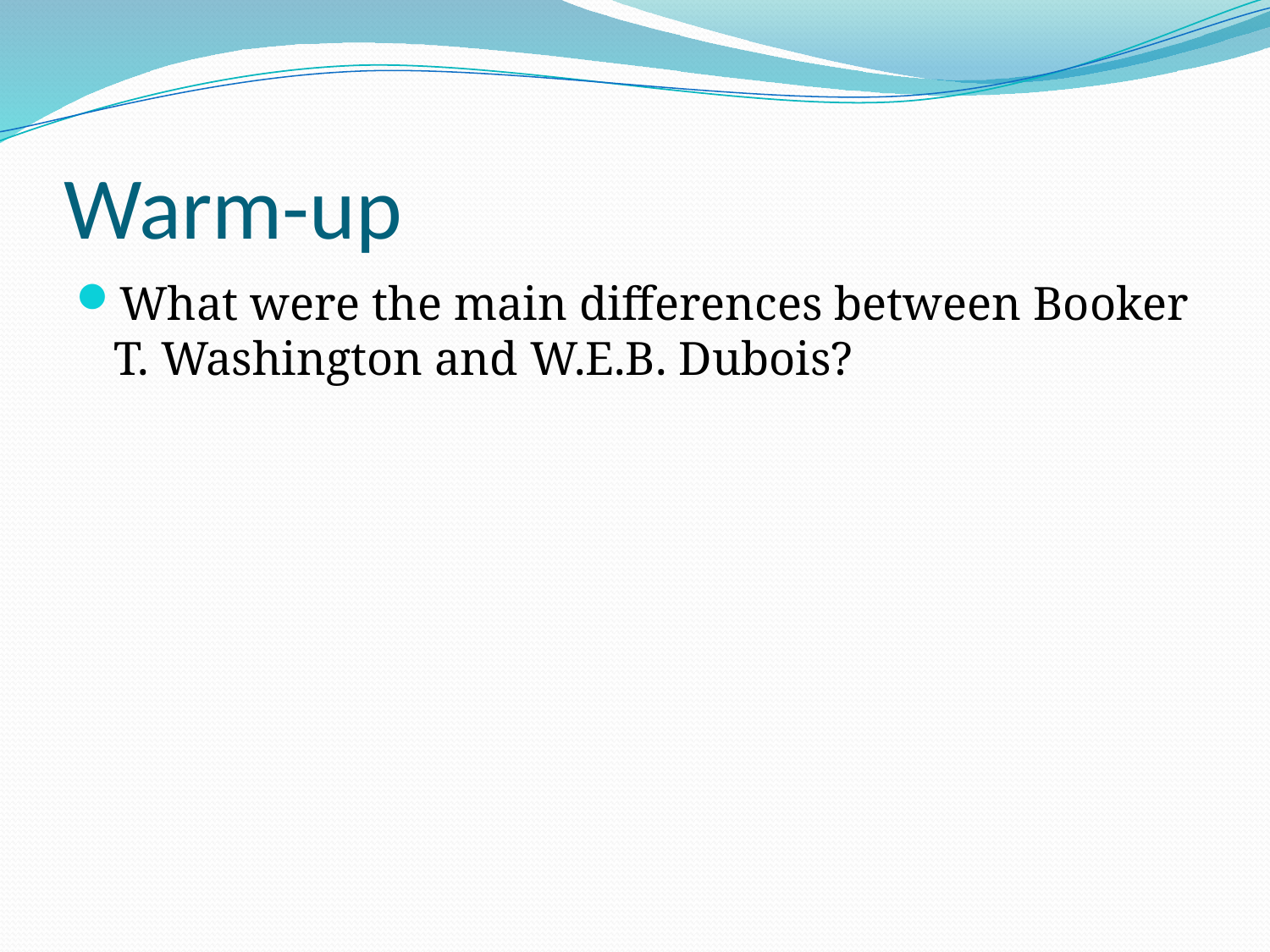

# Warm-up
What were the main differences between Booker T. Washington and W.E.B. Dubois?